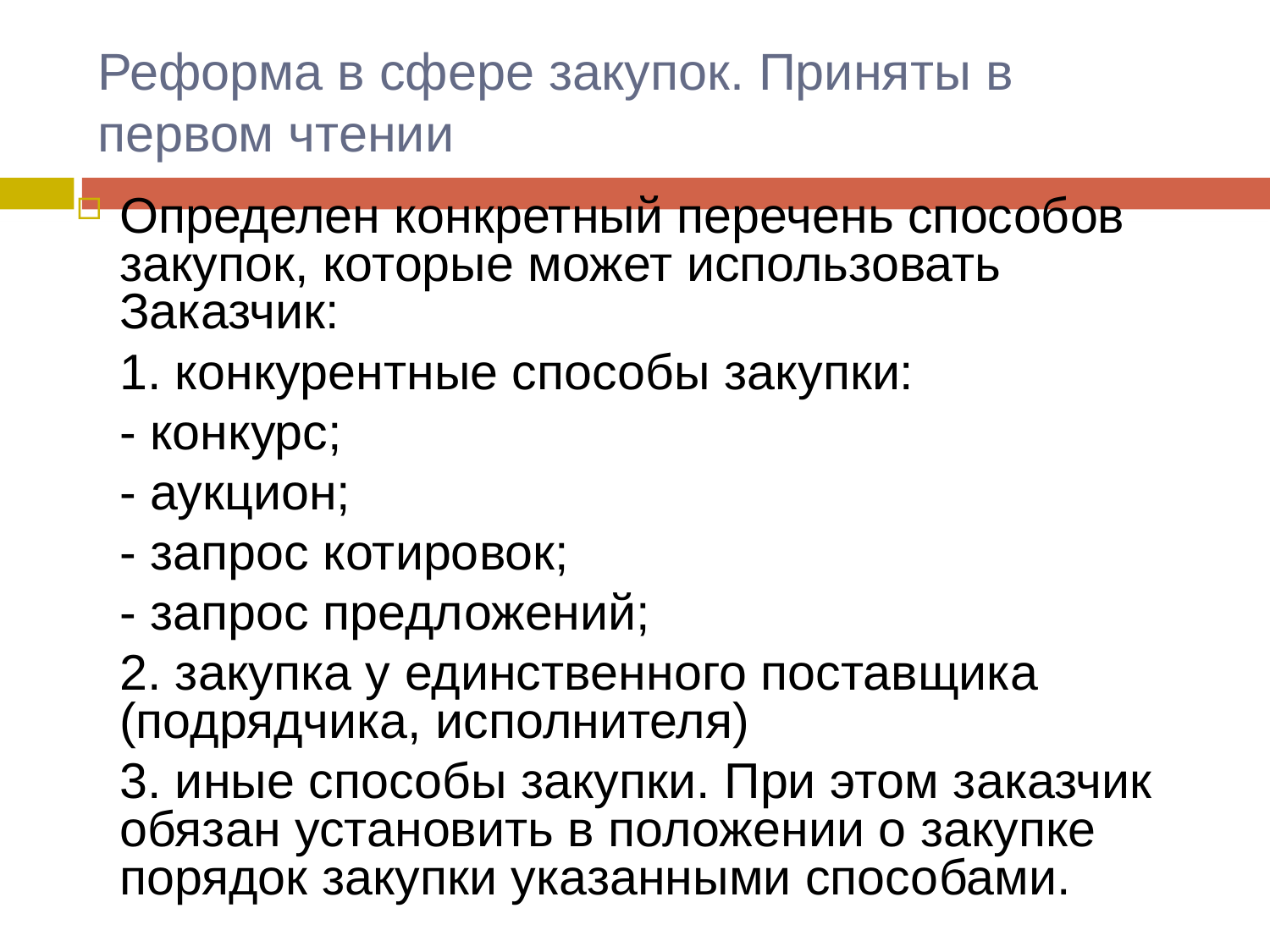

# Реформа в сфере закупок. Приняты в первом чтении
Определен конкретный перечень способов закупок, которые может использовать Заказчик:
	1. конкурентные способы закупки:
	- конкурс;
	- аукцион;
	- запрос котировок;
	- запрос предложений;
	2. закупка у единственного поставщика (подрядчика, исполнителя)
	3. иные способы закупки. При этом заказчик обязан установить в положении о закупке порядок закупки указанными способами.